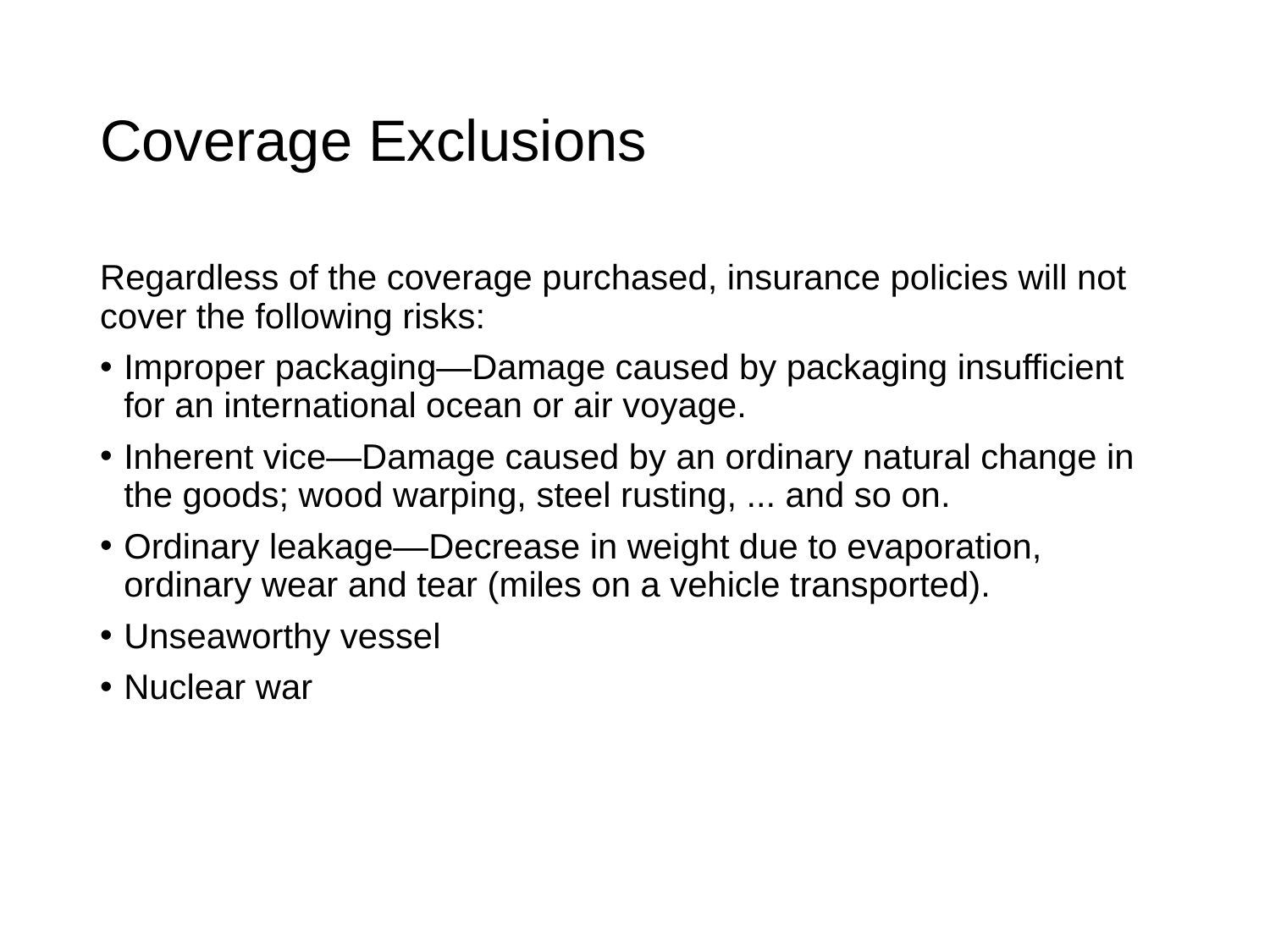

# Coverage Exclusions
Regardless of the coverage purchased, insurance policies will not cover the following risks:
Improper packaging—Damage caused by packaging insufficient for an international ocean or air voyage.
Inherent vice—Damage caused by an ordinary natural change in the goods; wood warping, steel rusting, ... and so on.
Ordinary leakage—Decrease in weight due to evaporation, ordinary wear and tear (miles on a vehicle transported).
Unseaworthy vessel
Nuclear war